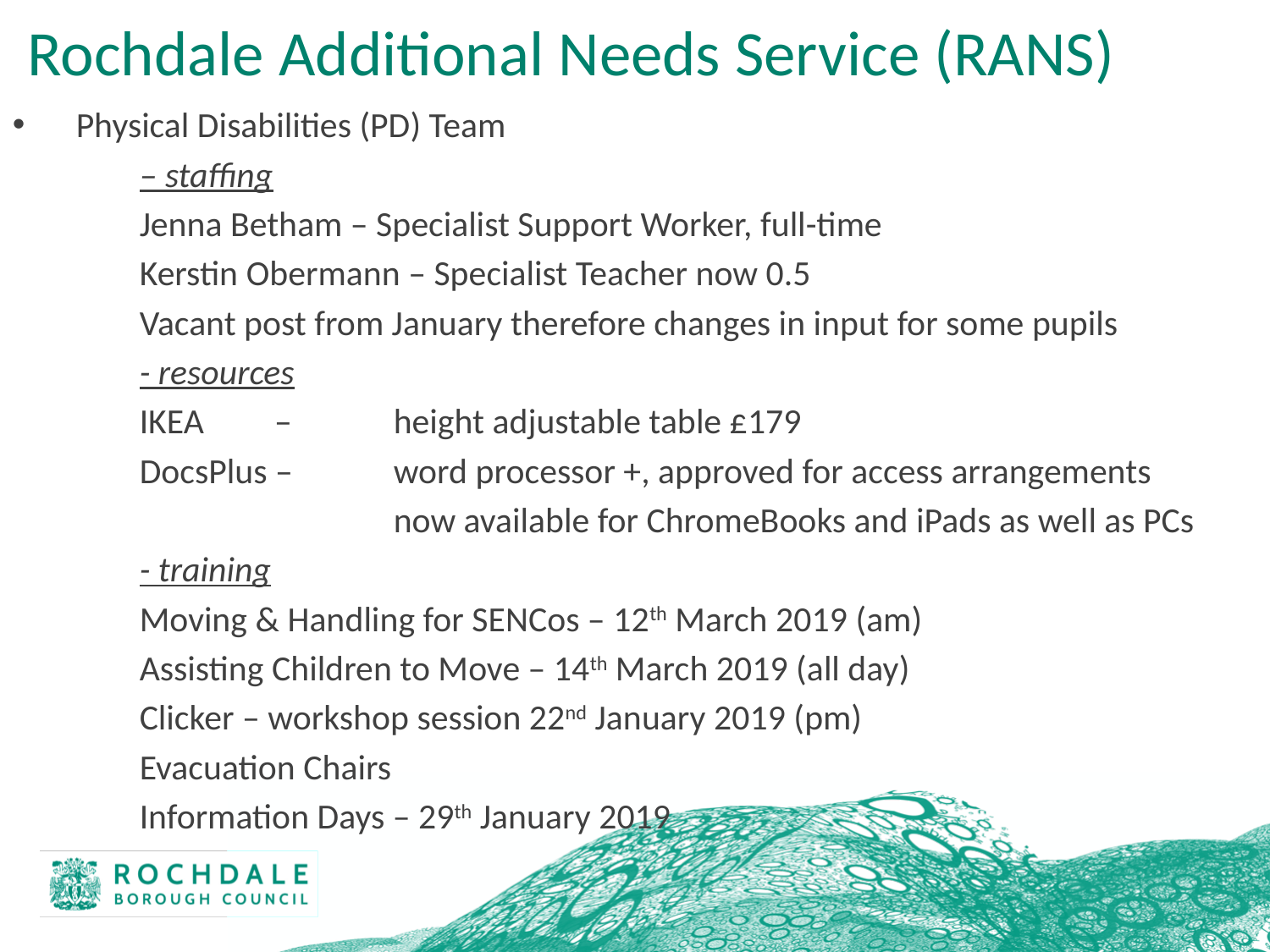

# Rochdale Additional Needs Service (RANS)
Physical Disabilities (PD) Team
	– staffing
	Jenna Betham – Specialist Support Worker, full-time
	Kerstin Obermann – Specialist Teacher now 0.5
	Vacant post from January therefore changes in input for some pupils
	- resources
	IKEA 	 – 	height adjustable table £179
	DocsPlus – 	word processor +, approved for access arrangements
			now available for ChromeBooks and iPads as well as PCs
	- training
	Moving & Handling for SENCos – 12th March 2019 (am)
	Assisting Children to Move – 14th March 2019 (all day)
	Clicker – workshop session 22nd January 2019 (pm)
	Evacuation Chairs
	Information Days – 29th January 2019